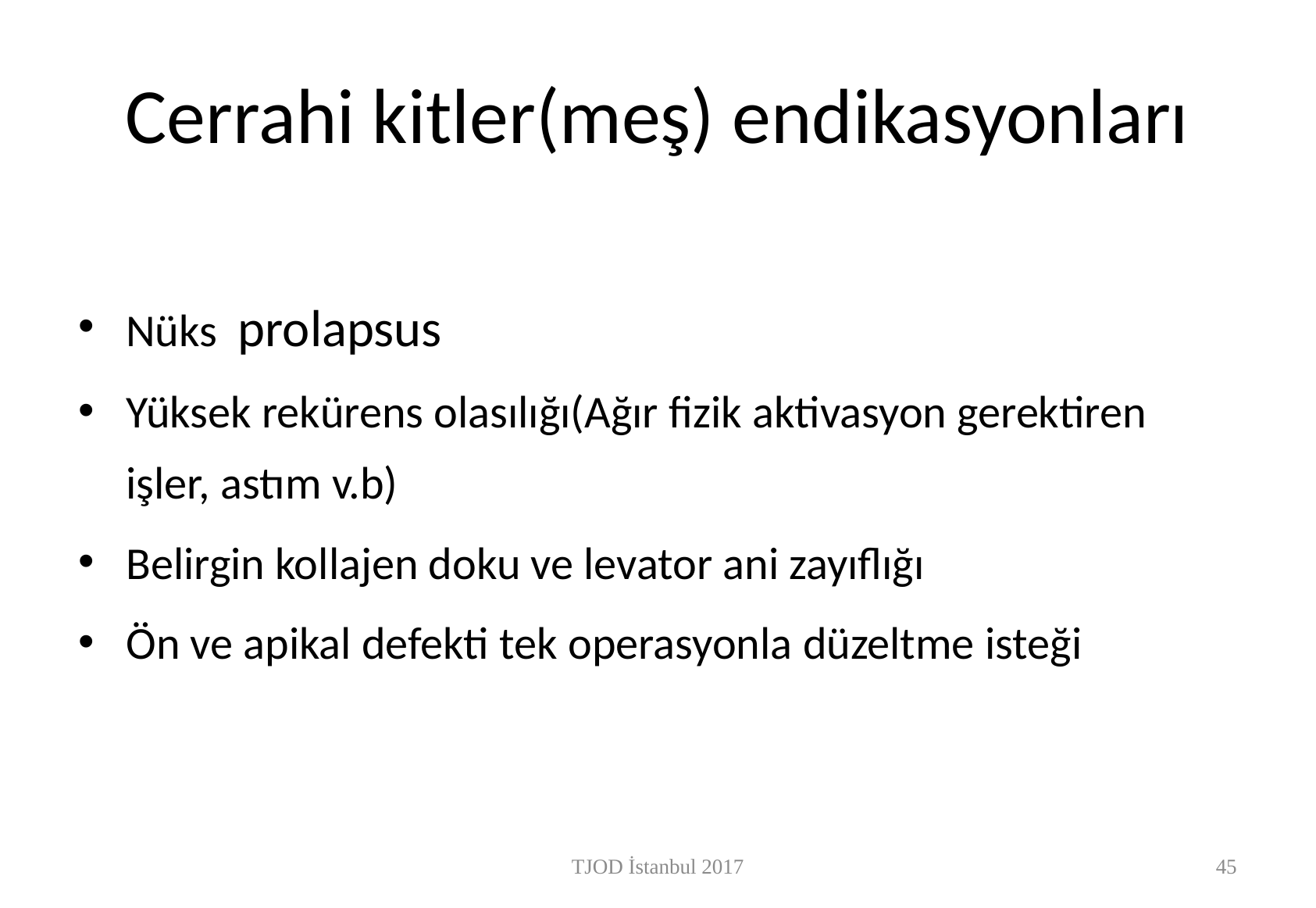

# Cerrahi kitler(meş) endikasyonları

Nüks  prolapsus
Yüksek rekürens olasılığı(Ağır fizik aktivasyon gerektiren işler, astım v.b)
Belirgin kollajen doku ve levator ani zayıflığı
Ön ve apikal defekti tek operasyonla düzeltme isteği

TJOD İstanbul 2017
45